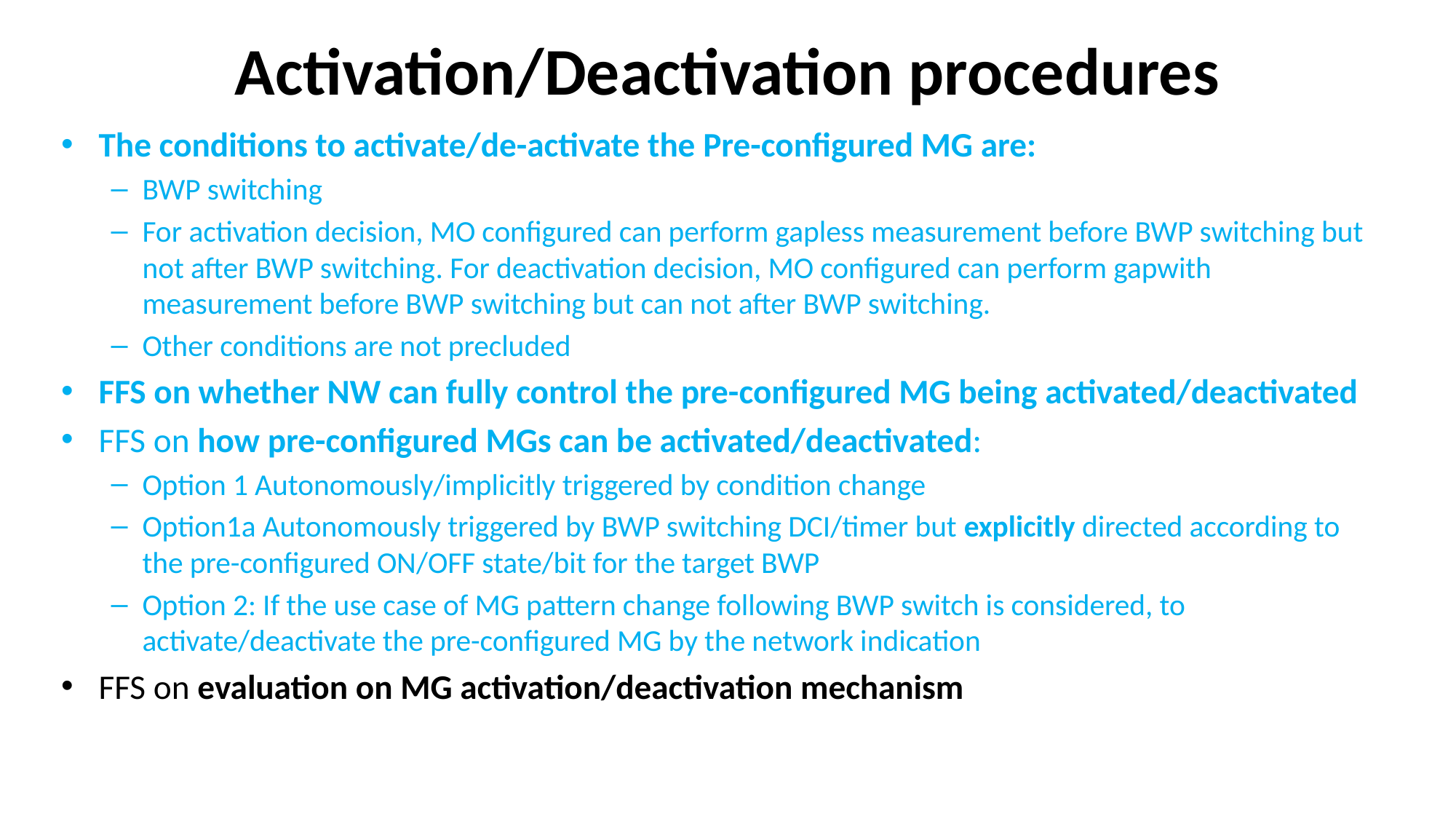

# Activation/Deactivation procedures
The conditions to activate/de-activate the Pre-configured MG are:
BWP switching
For activation decision, MO configured can perform gapless measurement before BWP switching but not after BWP switching. For deactivation decision, MO configured can perform gapwith measurement before BWP switching but can not after BWP switching.
Other conditions are not precluded
FFS on whether NW can fully control the pre-configured MG being activated/deactivated
FFS on how pre-configured MGs can be activated/deactivated:
Option 1 Autonomously/implicitly triggered by condition change
Option1a Autonomously triggered by BWP switching DCI/timer but explicitly directed according to the pre-configured ON/OFF state/bit for the target BWP
Option 2: If the use case of MG pattern change following BWP switch is considered, to activate/deactivate the pre-configured MG by the network indication
FFS on evaluation on MG activation/deactivation mechanism